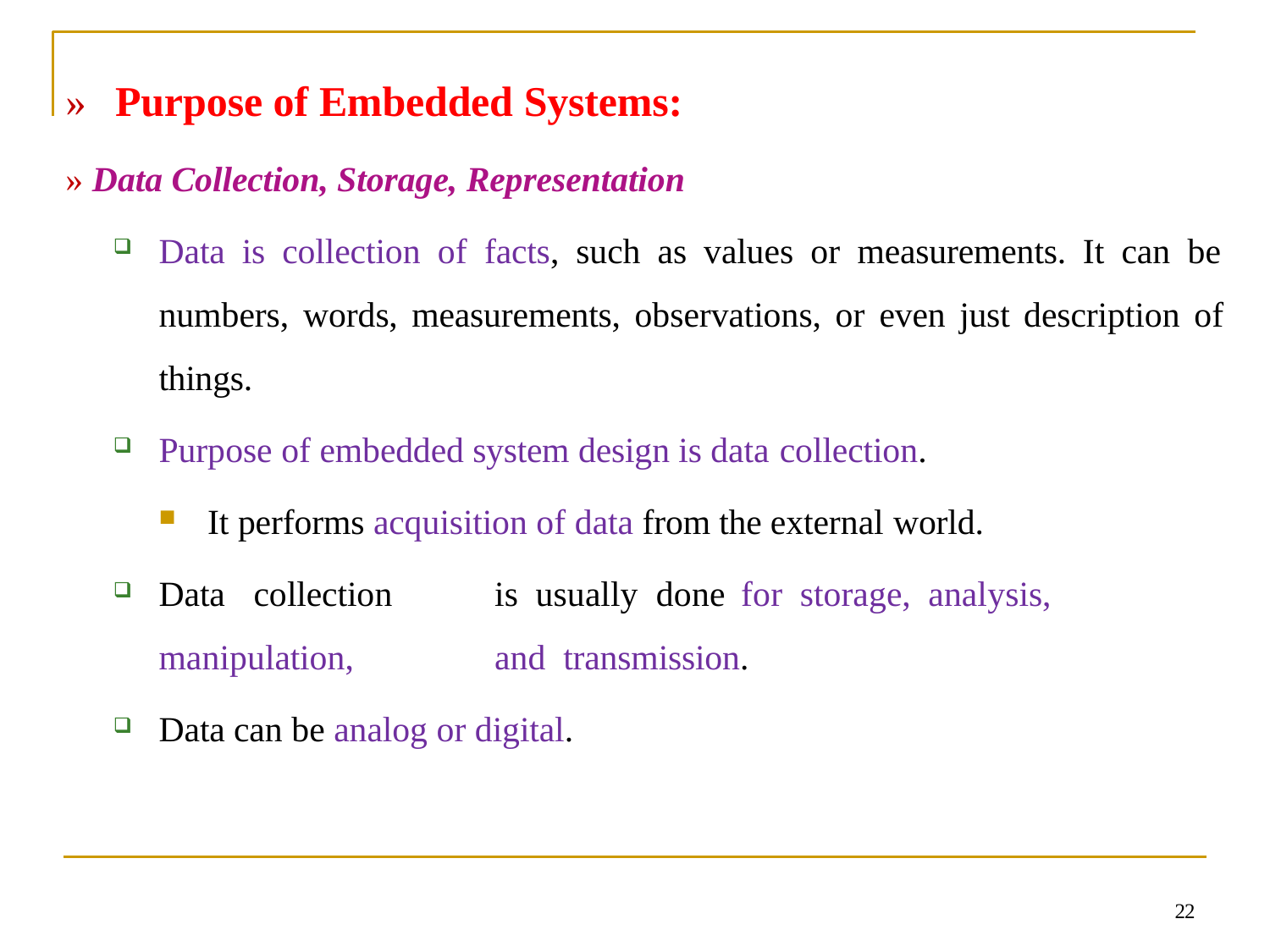

# »	Purpose of Embedded Systems:
» Data Collection, Storage, Representation
Data is collection of facts, such as values or measurements. It can be  numbers, words, measurements, observations, or even just description of  things.
Purpose of embedded system design is data collection.
It performs acquisition of data from the external world.
Data	collection	is	usually  done	for	storage,	analysis,	manipulation,	and  transmission.
Data can be analog or digital.

22